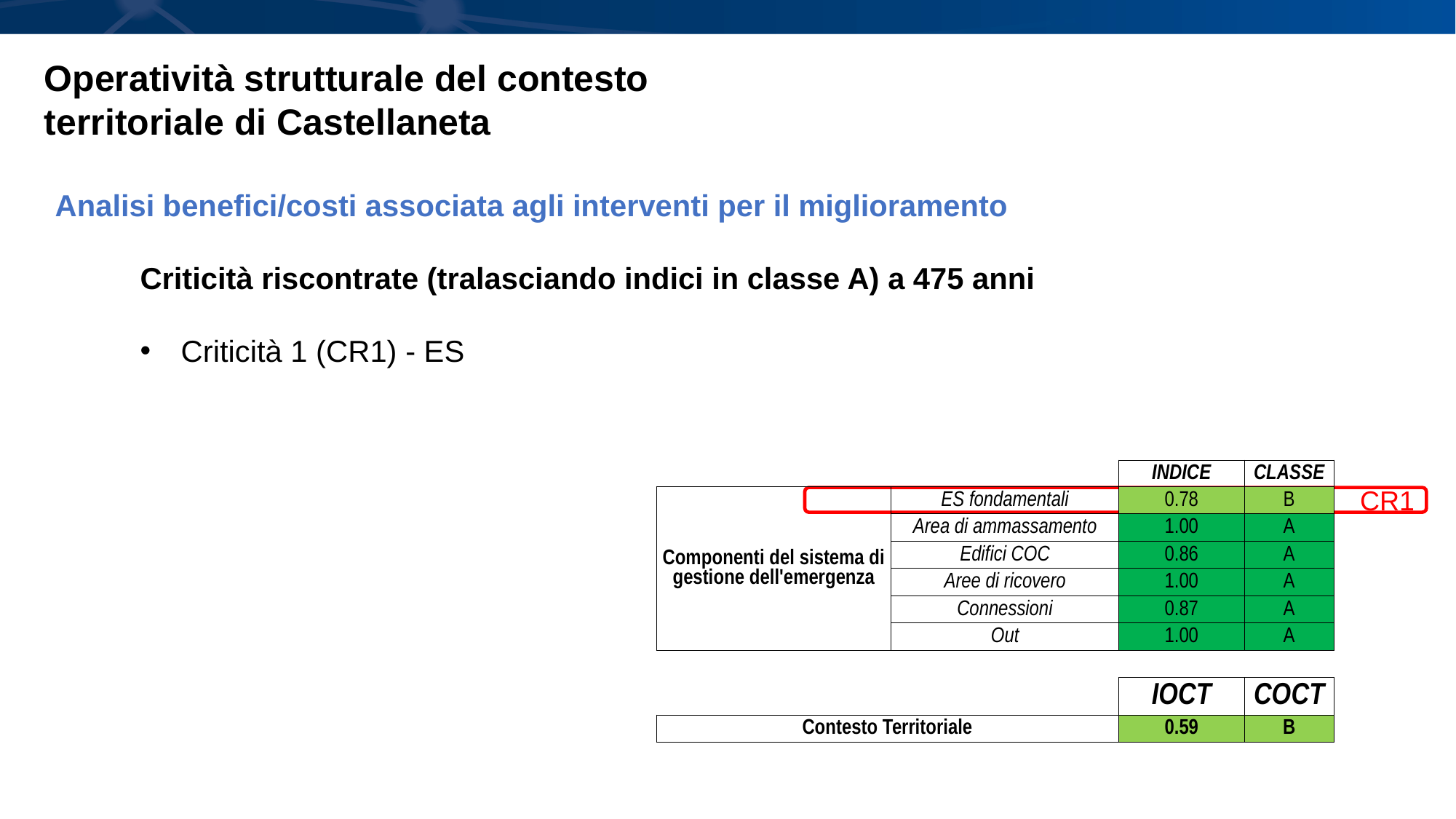

Operatività strutturale del contesto territoriale di Castellaneta

Criticità riscontrate (tralasciando indici in classe A) a 475 anni

Criticità 1 (CR1) - ES
Analisi benefici/costi associata agli interventi per il miglioramento
|  |  | INDICE | CLASSE |
| --- | --- | --- | --- |
| Componenti del sistema di gestione dell'emergenza | ES fondamentali | 0.78 | B |
|  | Area di ammassamento | 1.00 | A |
|  | Edifici COC | 0.86 | A |
|  | Aree di ricovero | 1.00 | A |
|  | Connessioni | 0.87 | A |
|  | Out | 1.00 | A |
|  |  |  |  |
|  |  | IOCT | COCT |
| Contesto Territoriale |  | 0.59 | B |
CR1